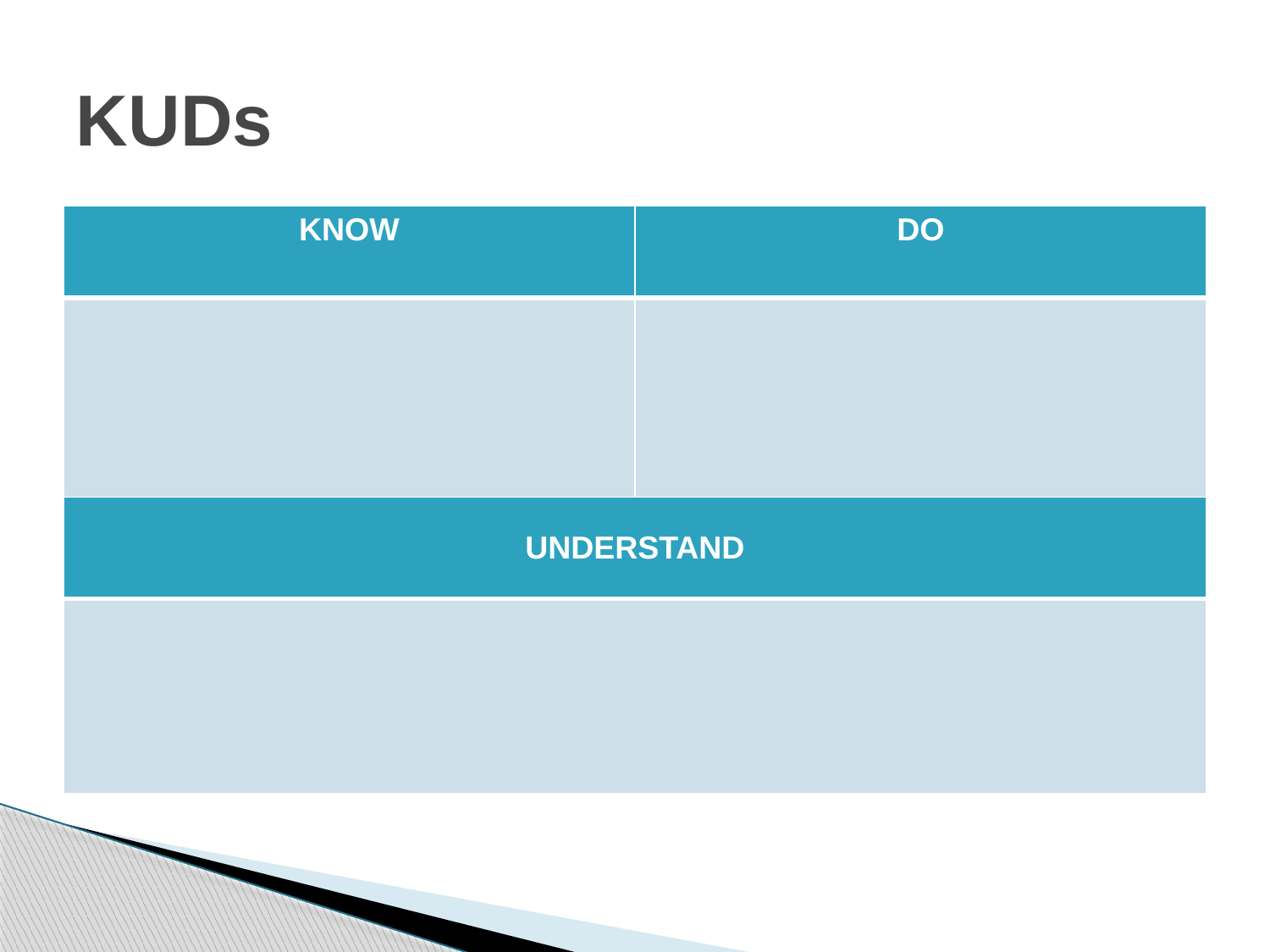

# KUDs
| KNOW | DO |
| --- | --- |
|  |  |
| UNDERSTAND |
| --- |
|  |